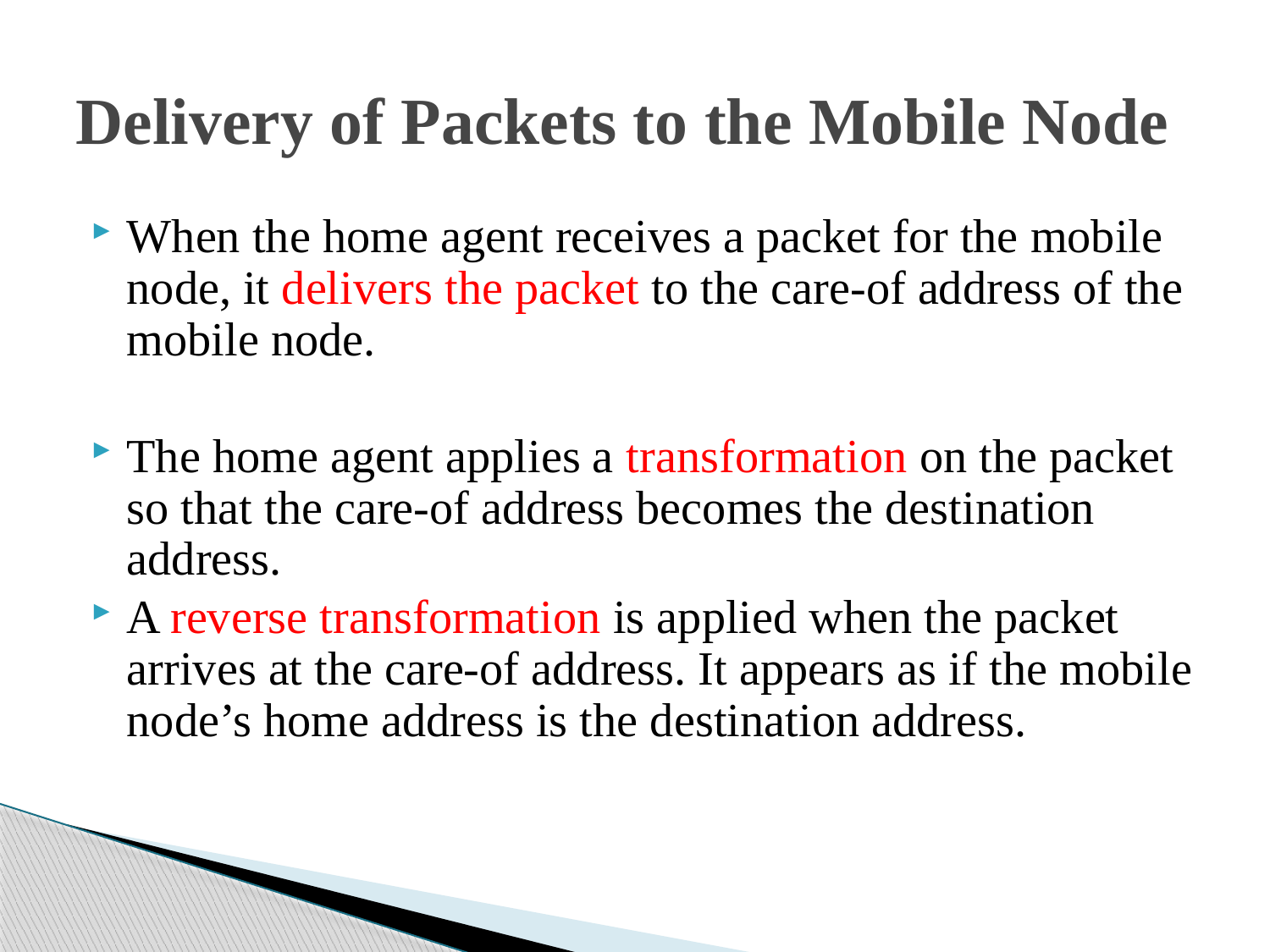

# Delivery of Packets to the Mobile Node
When the home agent receives a packet for the mobile node, it delivers the packet to the care-of address of the mobile node.

The home agent applies a transformation on the packet so that the care-of address becomes the destination address.
A reverse transformation is applied when the packet arrives at the care-of address. It appears as if the mobile node’s home address is the destination address.